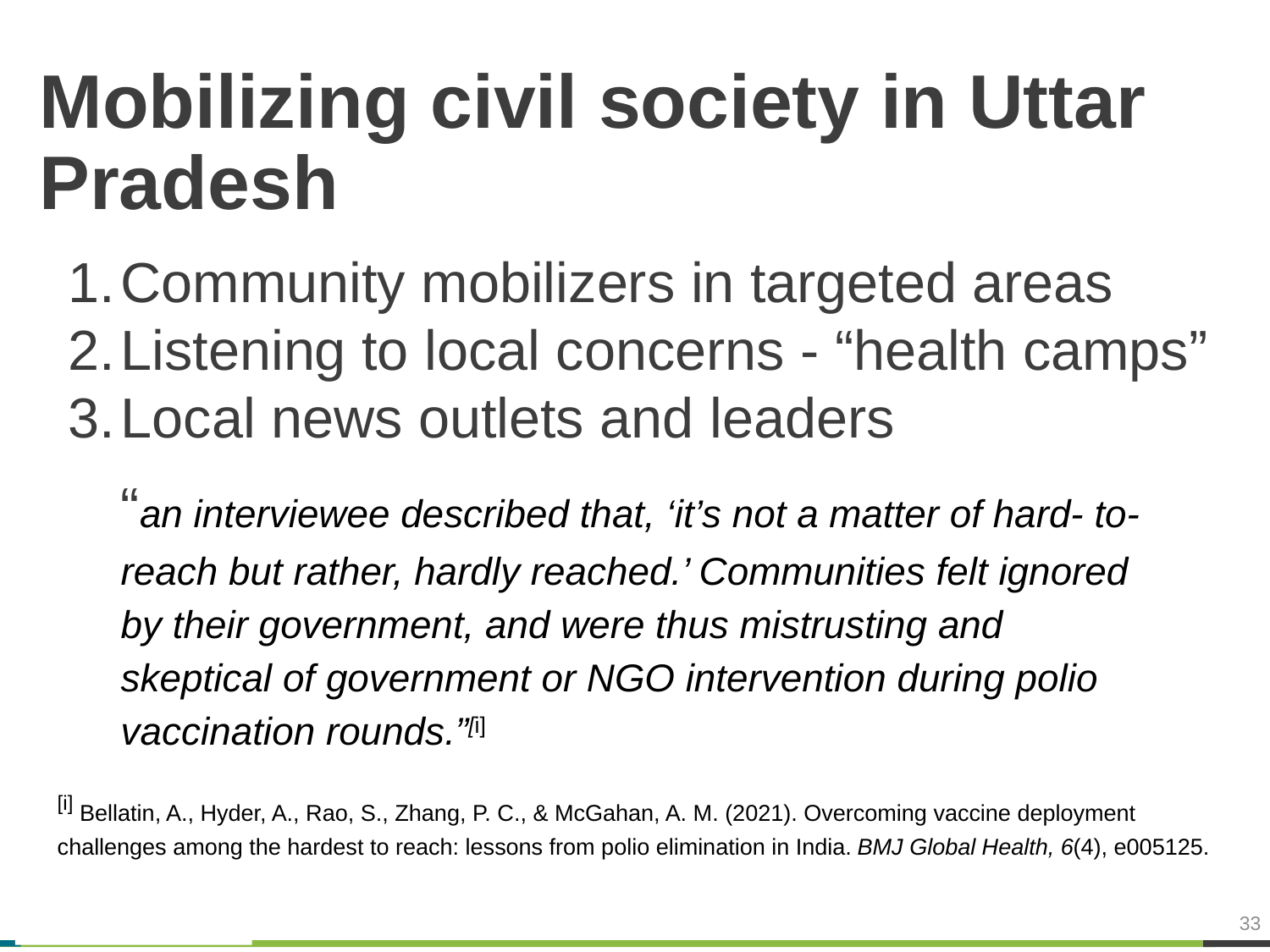

# Mobilizing civil society in Uttar Pradesh
Community mobilizers in targeted areas
Listening to local concerns - “health camps”
Local news outlets and leaders
“an interviewee described that, ‘it’s not a matter of hard- to-reach but rather, hardly reached.’ Communities felt ignored by their government, and were thus mistrusting and skeptical of government or NGO intervention during polio vaccination rounds.”[i]

[i] Bellatin, A., Hyder, A., Rao, S., Zhang, P. C., & McGahan, A. M. (2021). Overcoming vaccine deployment challenges among the hardest to reach: lessons from polio elimination in India. BMJ Global Health, 6(4), e005125.